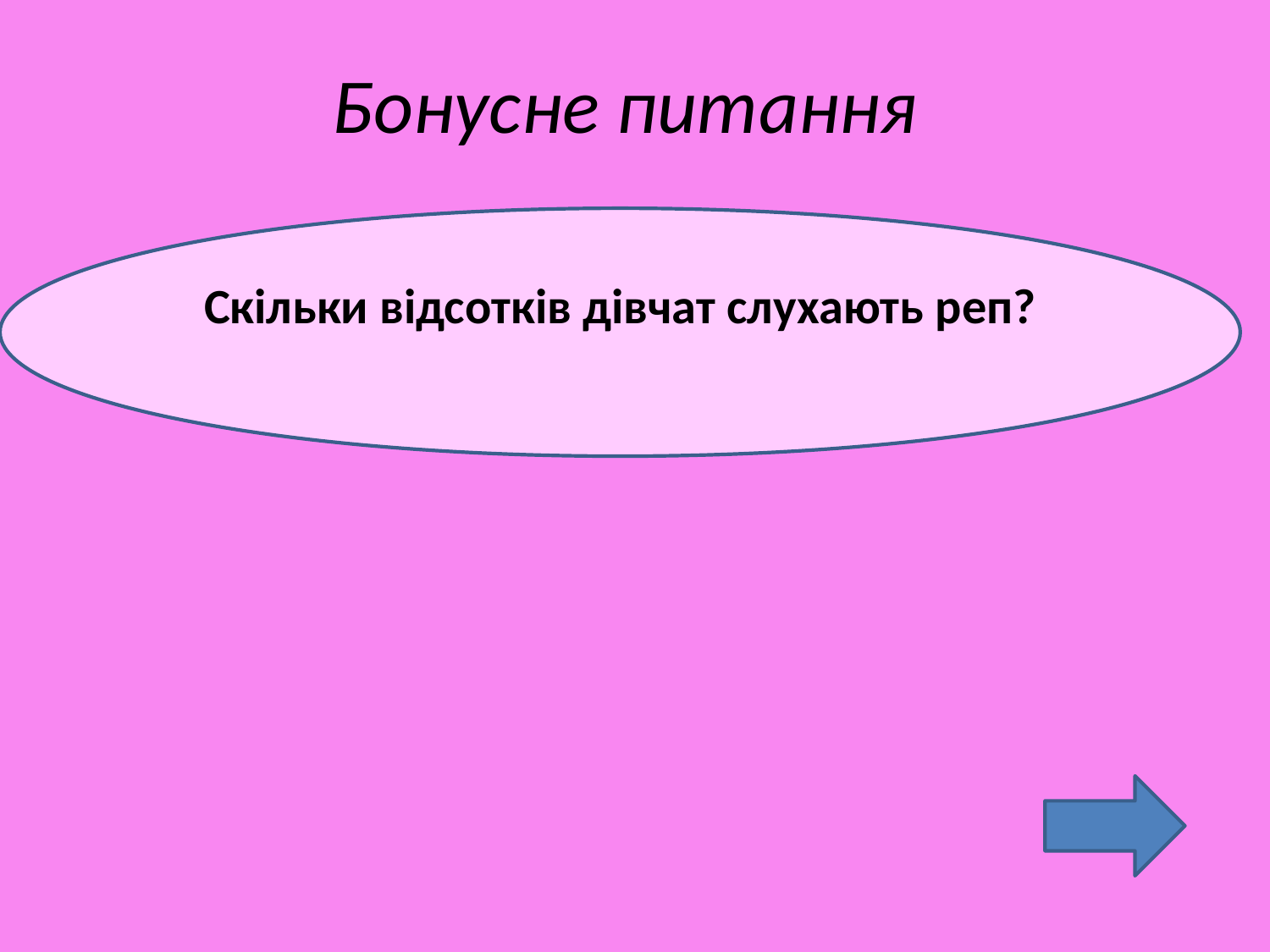

Бонусне питання

Скільки відсотків дівчат слухають реп?
#